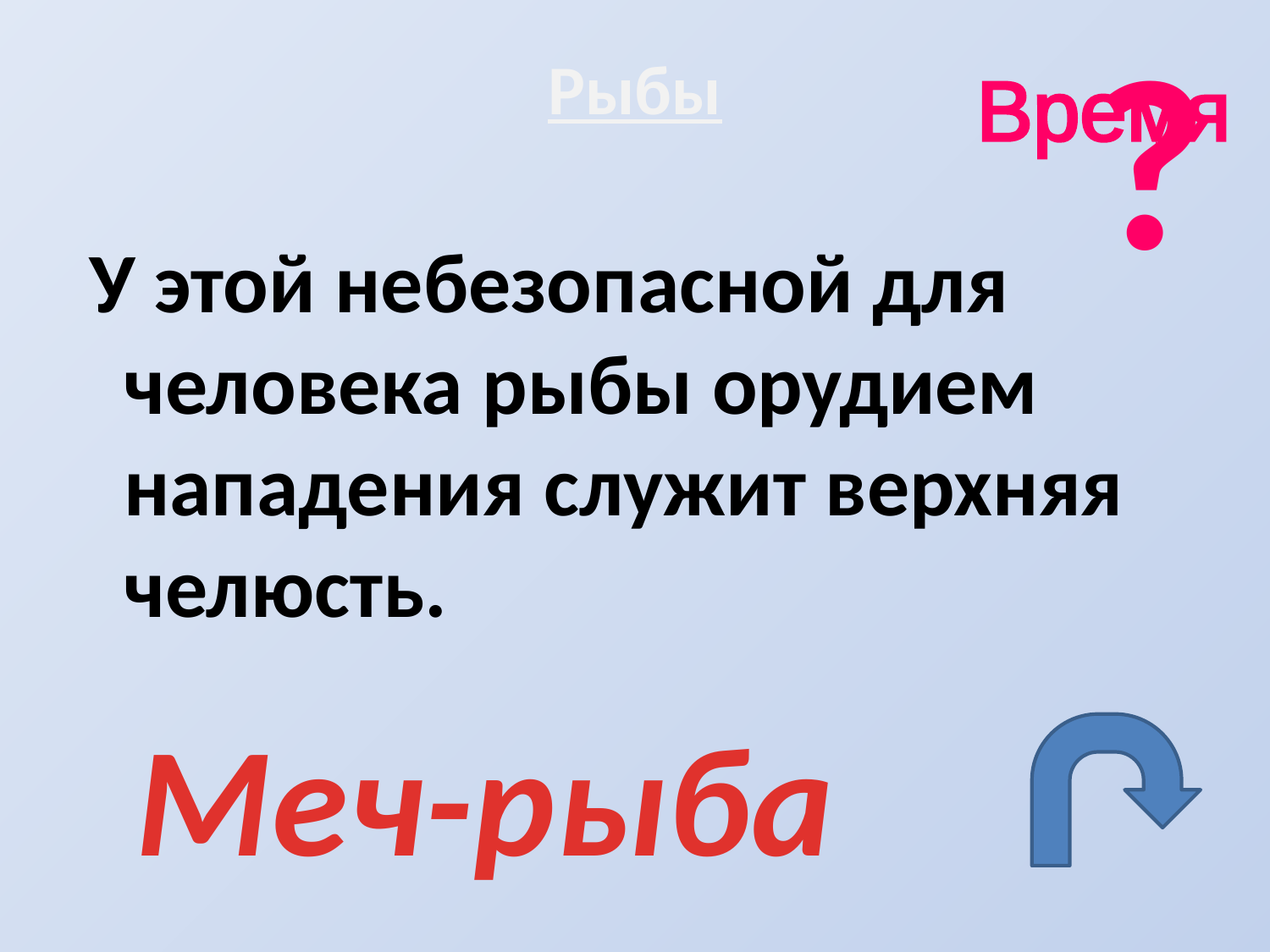

?
# Рыбы
Время
 У этой небезопасной для человека рыбы орудием нападения служит верхняя челюсть.

Меч-рыба